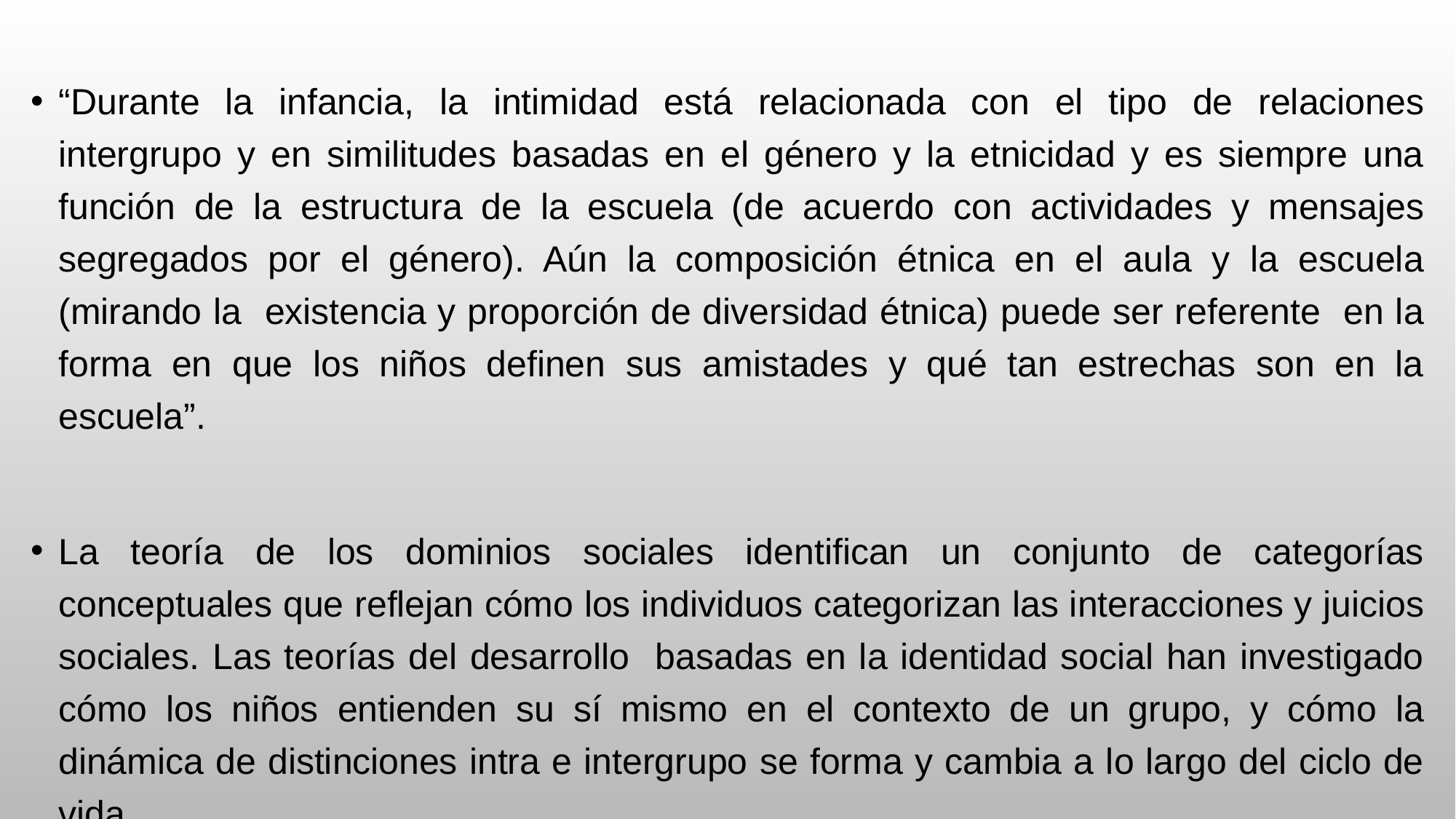

“Durante la infancia, la intimidad está relacionada con el tipo de relaciones intergrupo y en similitudes basadas en el género y la etnicidad y es siempre una función de la estructura de la escuela (de acuerdo con actividades y mensajes segregados por el género). Aún la composición étnica en el aula y la escuela (mirando la  existencia y proporción de diversidad étnica) puede ser referente  en la forma en que los niños definen sus amistades y qué tan estrechas son en la escuela”.

La teoría de los dominios sociales identifican un conjunto de categorías conceptuales que reflejan cómo los individuos categorizan las interacciones y juicios sociales. Las teorías del desarrollo  basadas en la identidad social han investigado cómo los niños entienden su sí mismo en el contexto de un grupo, y cómo la dinámica de distinciones intra e intergrupo se forma y cambia a lo largo del ciclo de vida.